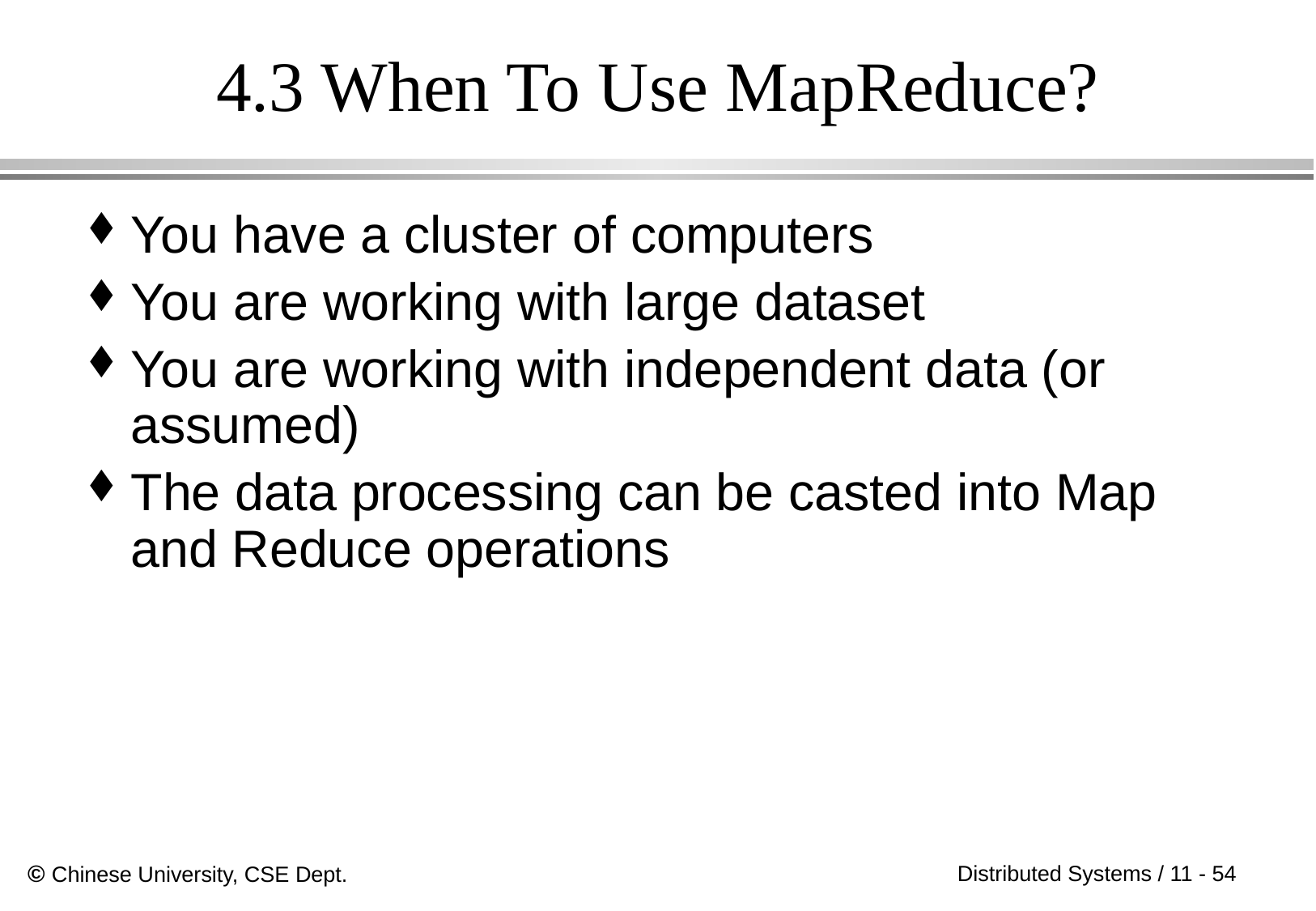

# 4.3 When To Use MapReduce?
You have a cluster of computers
You are working with large dataset
You are working with independent data (or assumed)
The data processing can be casted into Map and Reduce operations